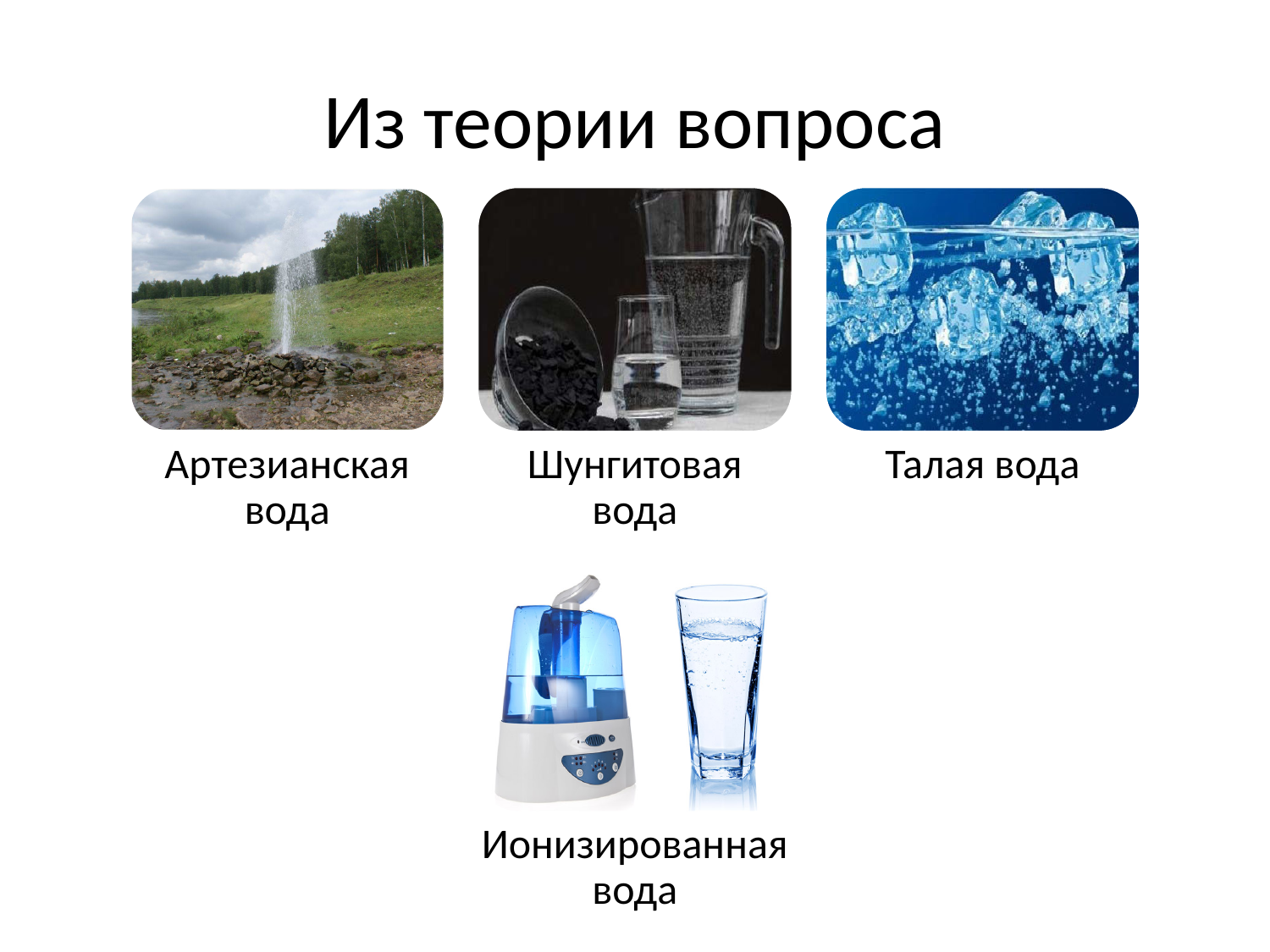

# Из теории вопроса
Артезианская вода
Шунгитовая вода
Талая вода
Ионизированная вода